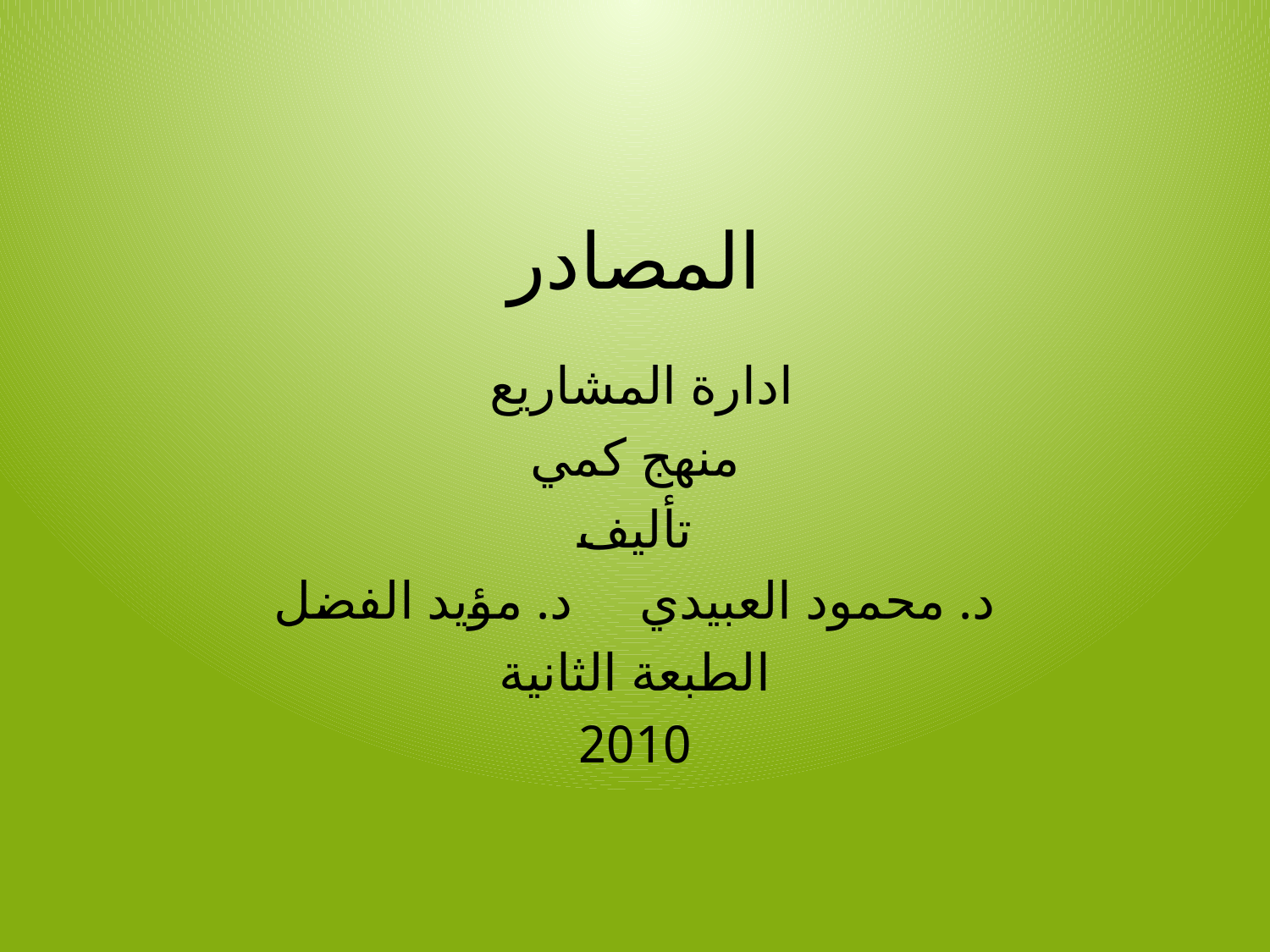

# المصادر
ادارة المشاريع
منهج كمي
تأليف
د. محمود العبيدي     د. مؤيد الفضل
الطبعة الثانية
2010